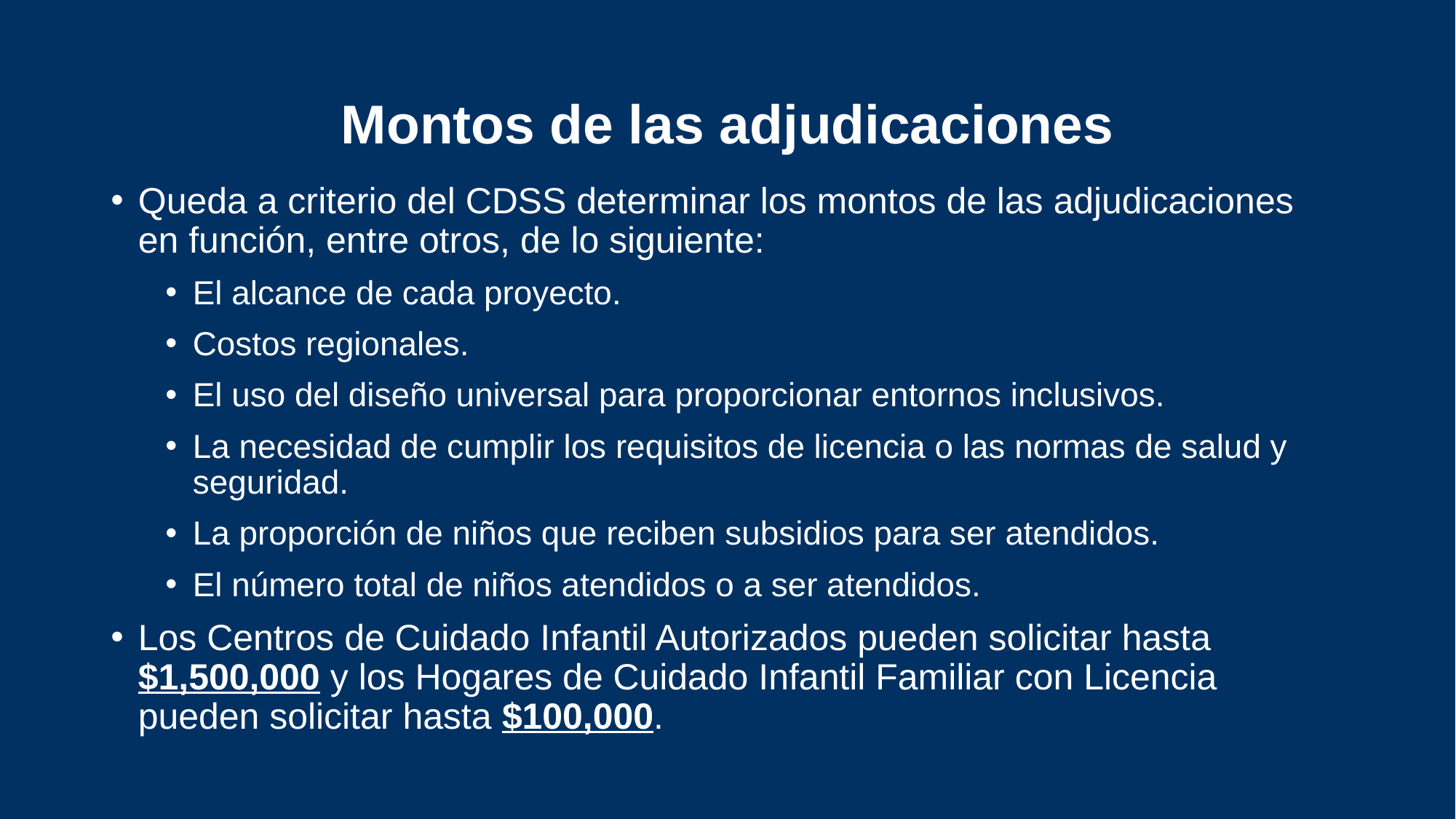

# Montos de las adjudicaciones
Queda a criterio del CDSS determinar los montos de las adjudicaciones en función, entre otros, de lo siguiente:
El alcance de cada proyecto.
Costos regionales.
El uso del diseño universal para proporcionar entornos inclusivos.
La necesidad de cumplir los requisitos de licencia o las normas de salud y seguridad.
La proporción de niños que reciben subsidios para ser atendidos.
El número total de niños atendidos o a ser atendidos.
Los Centros de Cuidado Infantil Autorizados pueden solicitar hasta $1,500,000 y los Hogares de Cuidado Infantil Familiar con Licencia pueden solicitar hasta $100,000.